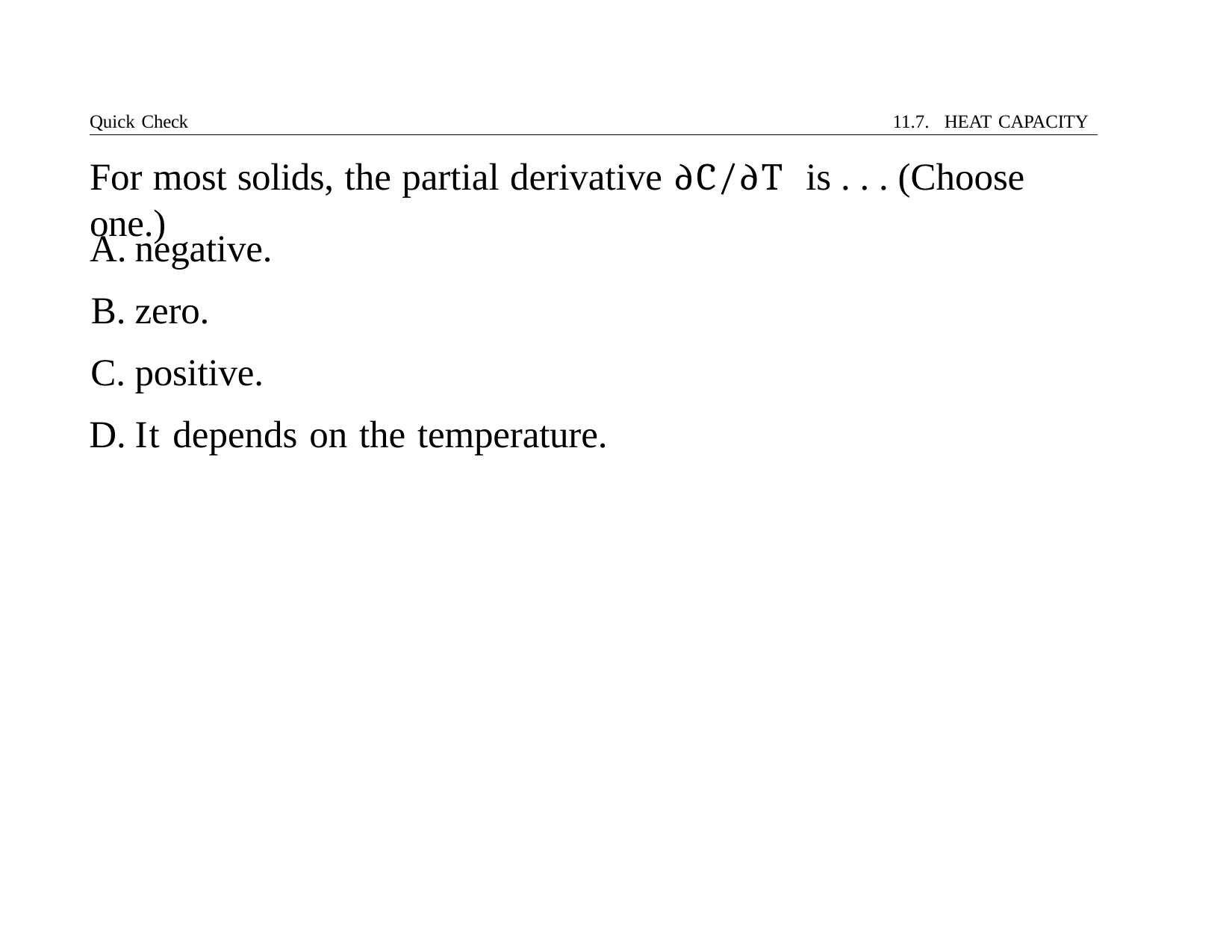

Quick Check	11.7.  HEAT CAPACITY

# For most solids, the partial derivative ∂C/∂T	is . . . (Choose one.)
negative.
zero.
positive.
It depends on the temperature.